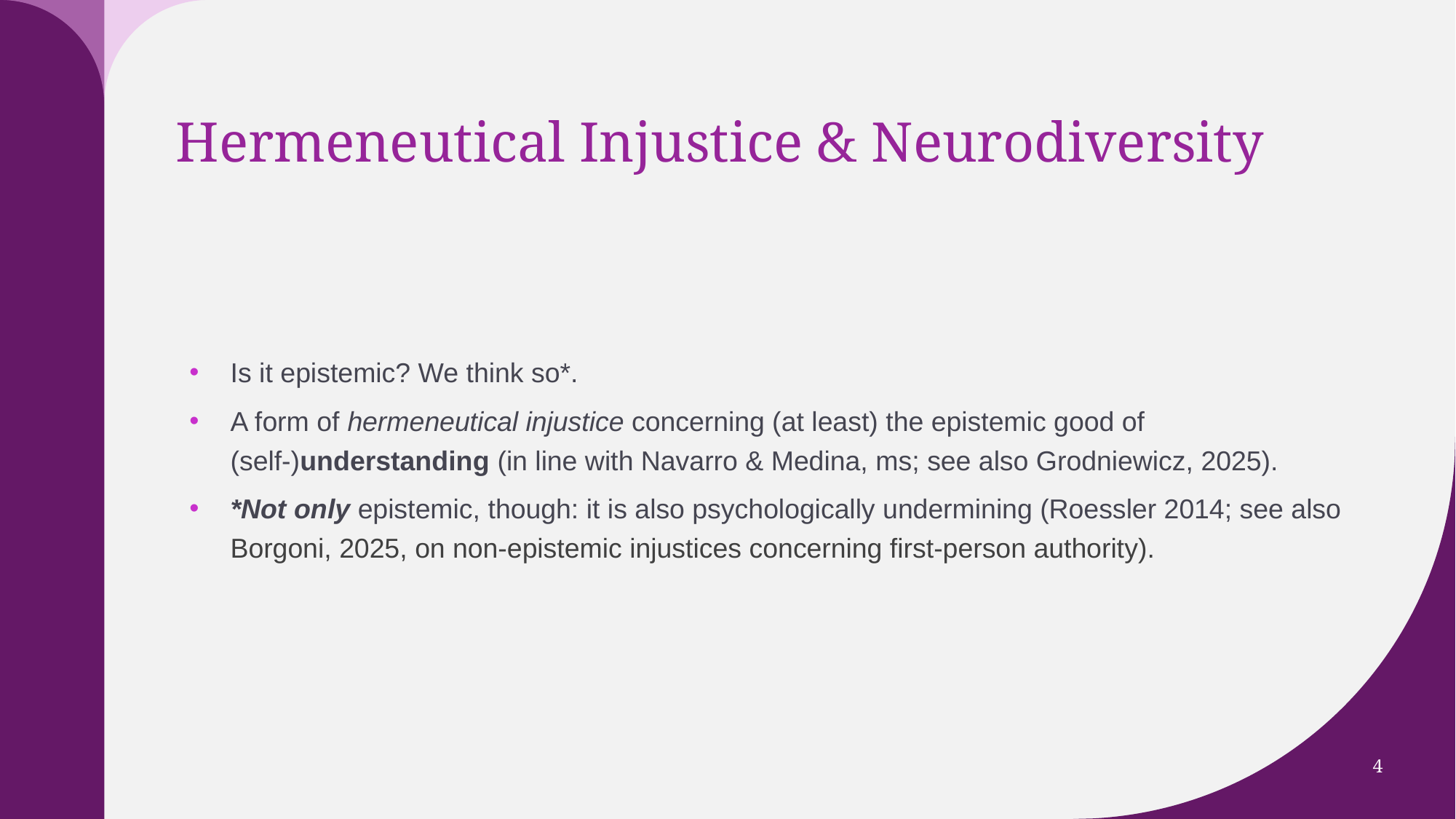

# Hermeneutical Injustice & Neurodiversity
Is it epistemic? We think so*.
A form of hermeneutical injustice concerning (at least) the epistemic good of (self-)understanding (in line with Navarro & Medina, ms; see also Grodniewicz, 2025).
*Not only epistemic, though: it is also psychologically undermining (Roessler 2014; see also Borgoni, 2025, on non-epistemic injustices concerning first-person authority).
4